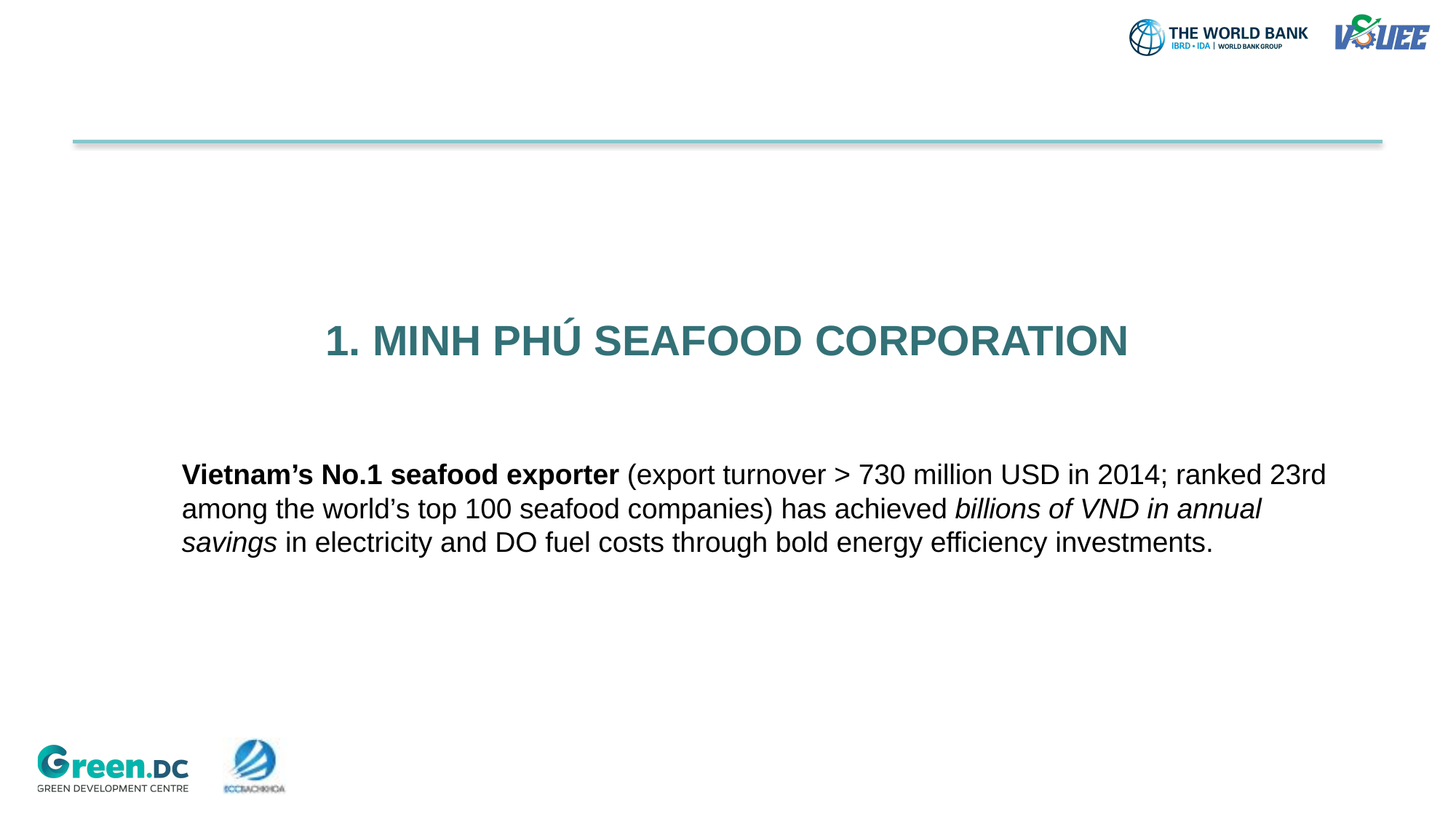

# 1. MINH PHÚ SEAFOOD CORPORATION
Vietnam’s No.1 seafood exporter (export turnover > 730 million USD in 2014; ranked 23rd among the world’s top 100 seafood companies) has achieved billions of VND in annual savings in electricity and DO fuel costs through bold energy efficiency investments.